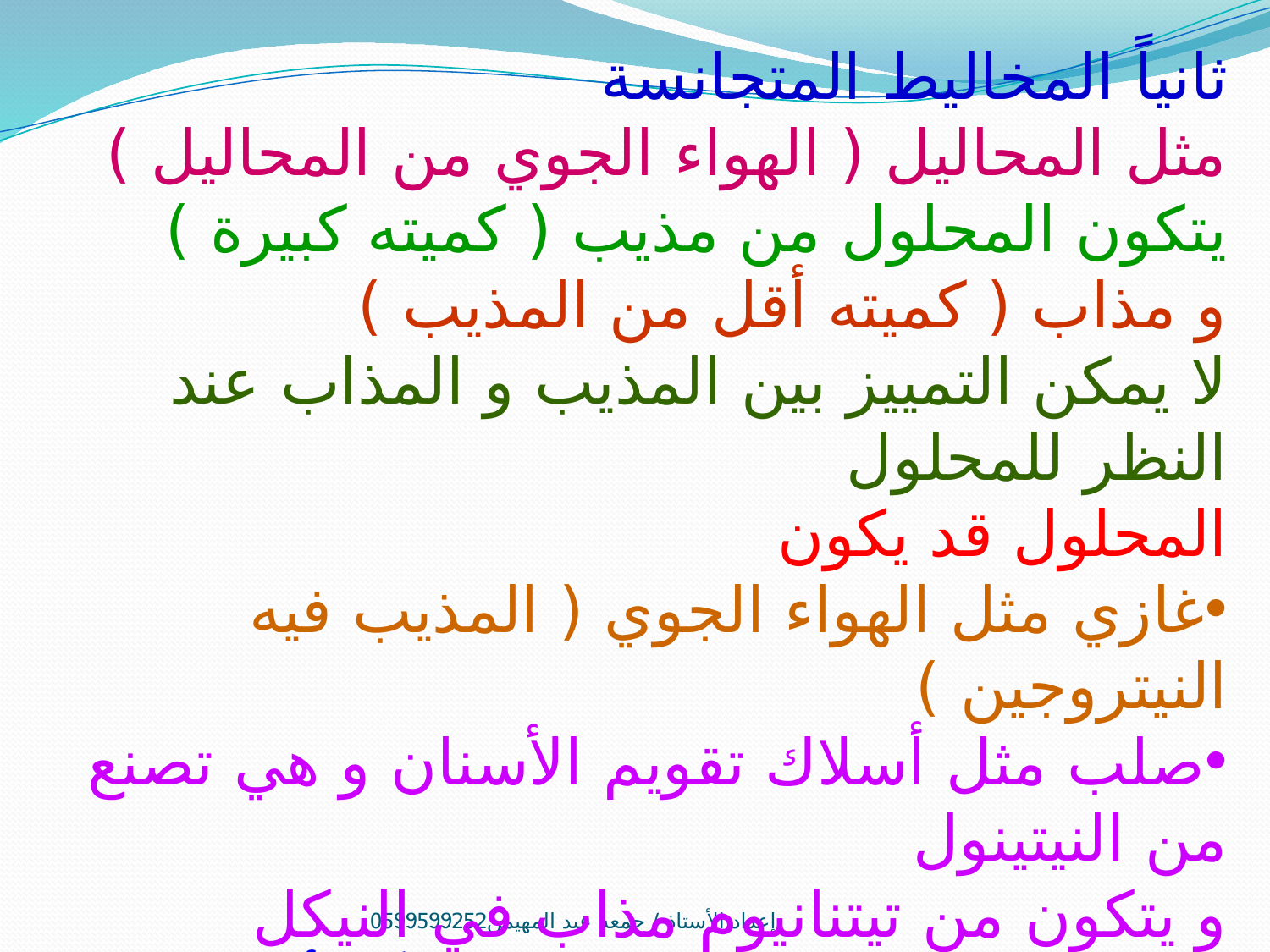

ثانياً المخاليط المتجانسة
مثل المحاليل ( الهواء الجوي من المحاليل )
يتكون المحلول من مذيب ( كميته كبيرة )
و مذاب ( كميته أقل من المذيب )
لا يمكن التمييز بين المذيب و المذاب عند النظر للمحلول
المحلول قد يكون
غازي مثل الهواء الجوي ( المذيب فيه النيتروجين )
صلب مثل أسلاك تقويم الأسنان و هي تصنع من النيتينول
و يتكون من تيتنانيوم مذاب في النيكل
سائل و يكون فيها المذيب سائلاً و أشهر المذيبات السائلة الماء

إعداد الأستاذ / جمعه عبد المهيمن0599599252